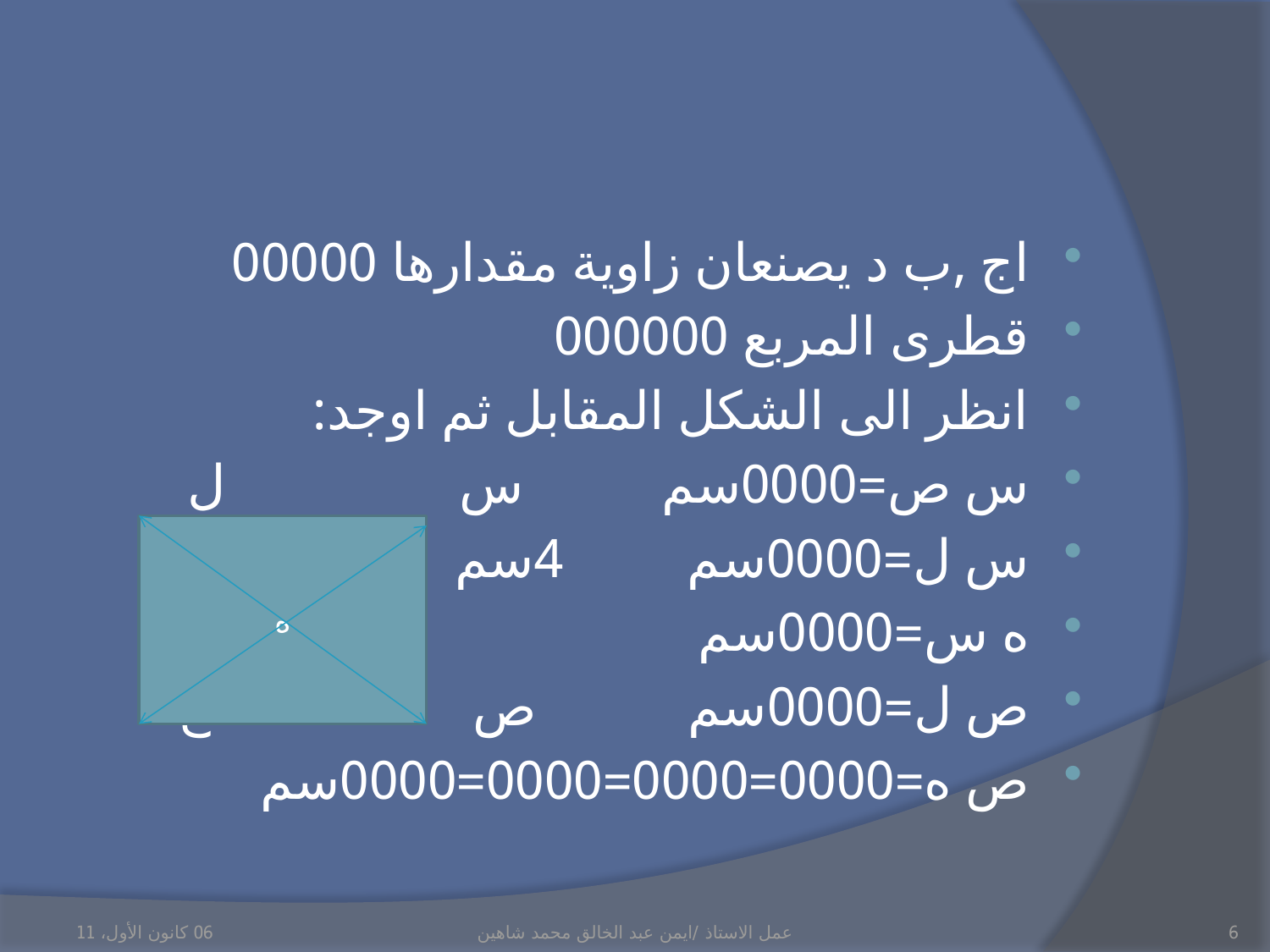

اج ,ب د يصنعان زاوية مقدارها 00000
قطرى المربع 000000
انظر الى الشكل المقابل ثم اوجد:
س ص=0000سم          س                 ل
س ل=0000سم         4سم
ه س=0000سم
ص ل=0000سم           ص                   ع
ص ه=0000=0000=0000=0000سم

ه
06 كانون الأول، 11
عمل الاستاذ /ايمن عبد الخالق محمد شاهين
6